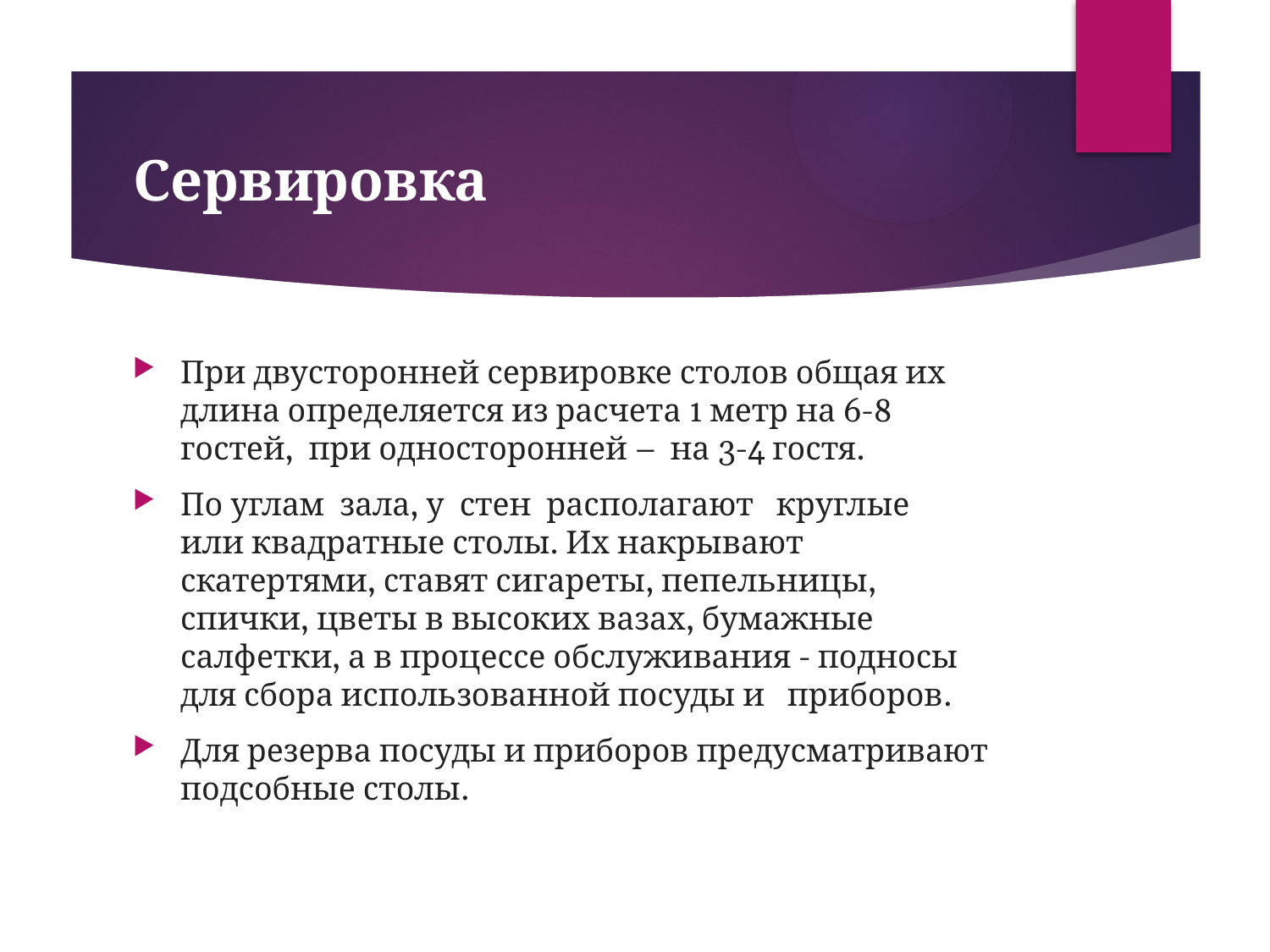

# Сервировка
При двусторонней сервировке столов общая их длина определяется из расчета 1 метр на 6-8 гостей,  при односторонней –  на 3-4 гостя.
По углам  зала, у  стен  располагают   круглые   или квадратные столы. Их накрывают скатертями, ставят сигареты, пепельницы, спички, цветы в высоких вазах, бумажные салфетки, а в процессе обслуживания - подносы для сбора использованной посуды и   приборов.
Для резерва посуды и приборов предусматривают подсобные столы.